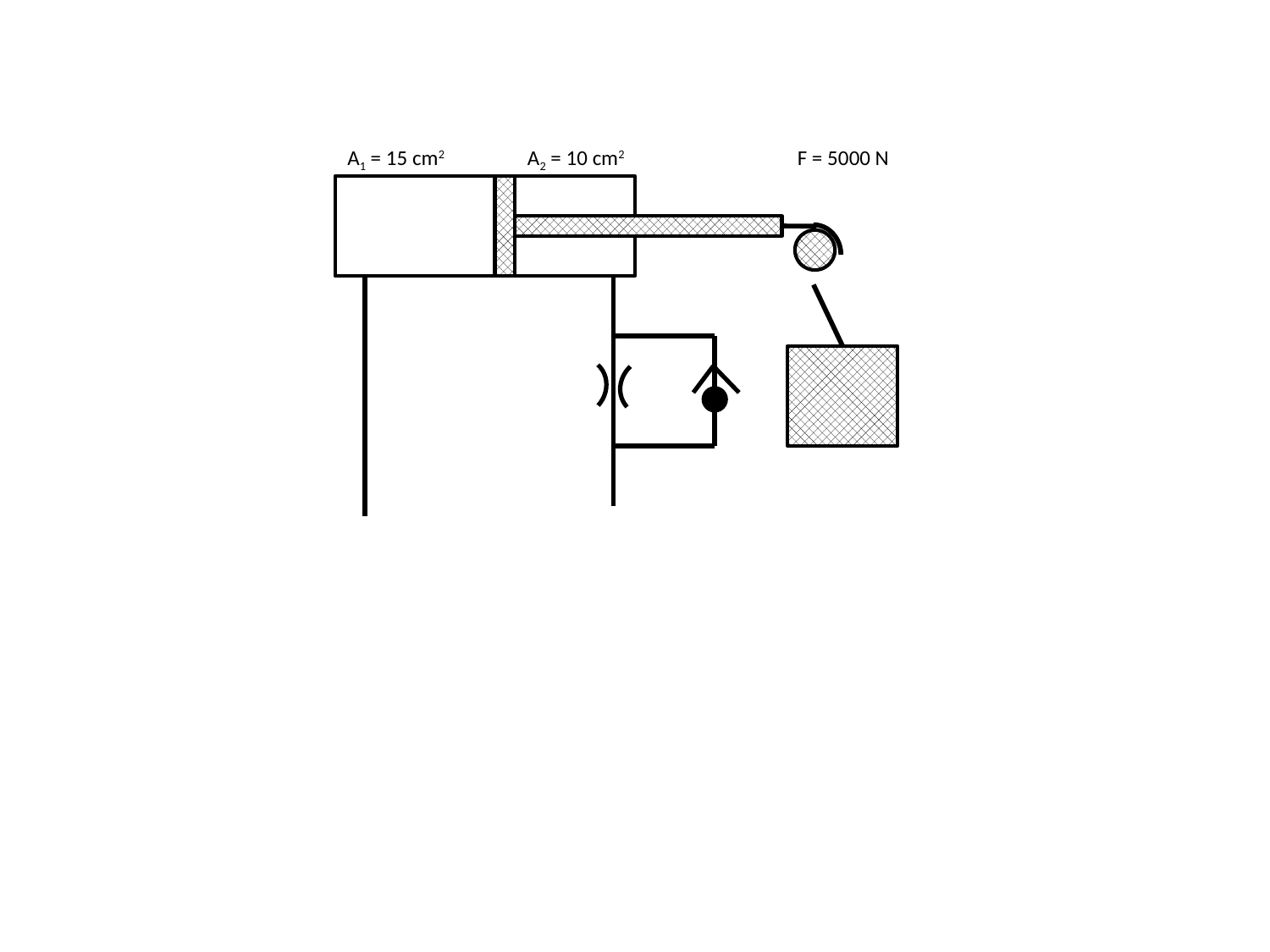

A1 = 15 cm2
A2 = 10 cm2
F = 5000 N